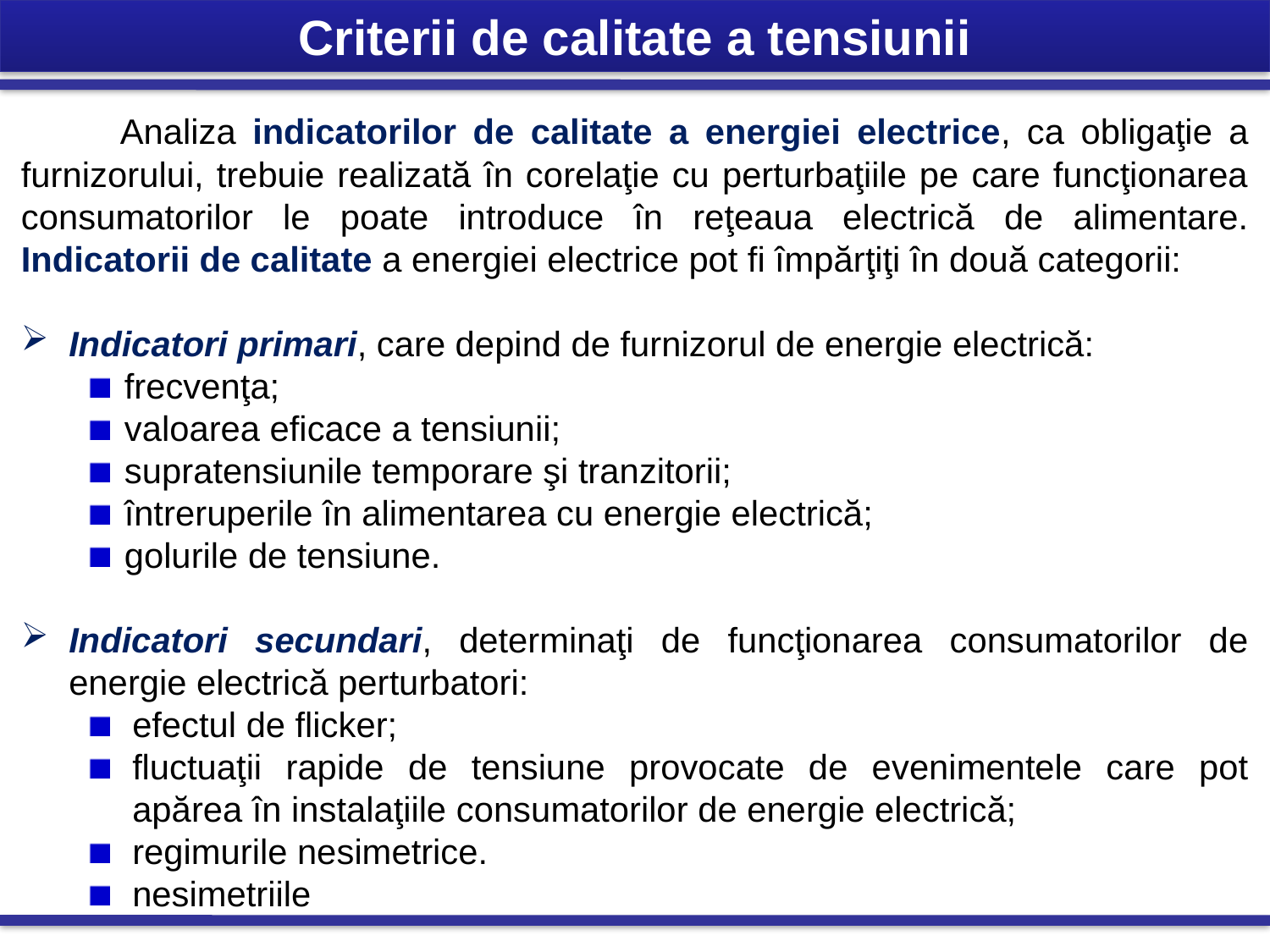

Criterii de calitate a tensiunii

      Analiza indicatorilor de calitate a energiei electrice, ca obligaţie a furnizorului, trebuie realizată în corelaţie cu perturbaţiile pe care funcţionarea consumatorilor le poate introduce în reţeaua electrică de alimentare. Indicatorii de calitate a energiei electrice pot fi împărţiţi în două categorii:

Indicatori primari, care depind de furnizorul de energie electrică:
frecvenţa;
valoarea eficace a tensiunii;
supratensiunile temporare şi tranzitorii;
întreruperile în alimentarea cu energie electrică;
golurile de tensiune.

Indicatori secundari, determinaţi de funcţionarea consumatorilor de energie electrică perturbatori:
efectul de flicker;
fluctuaţii rapide de tensiune provocate de evenimentele care pot apărea în instalaţiile consumatorilor de energie electrică;
regimurile nesimetrice.
nesimetriile